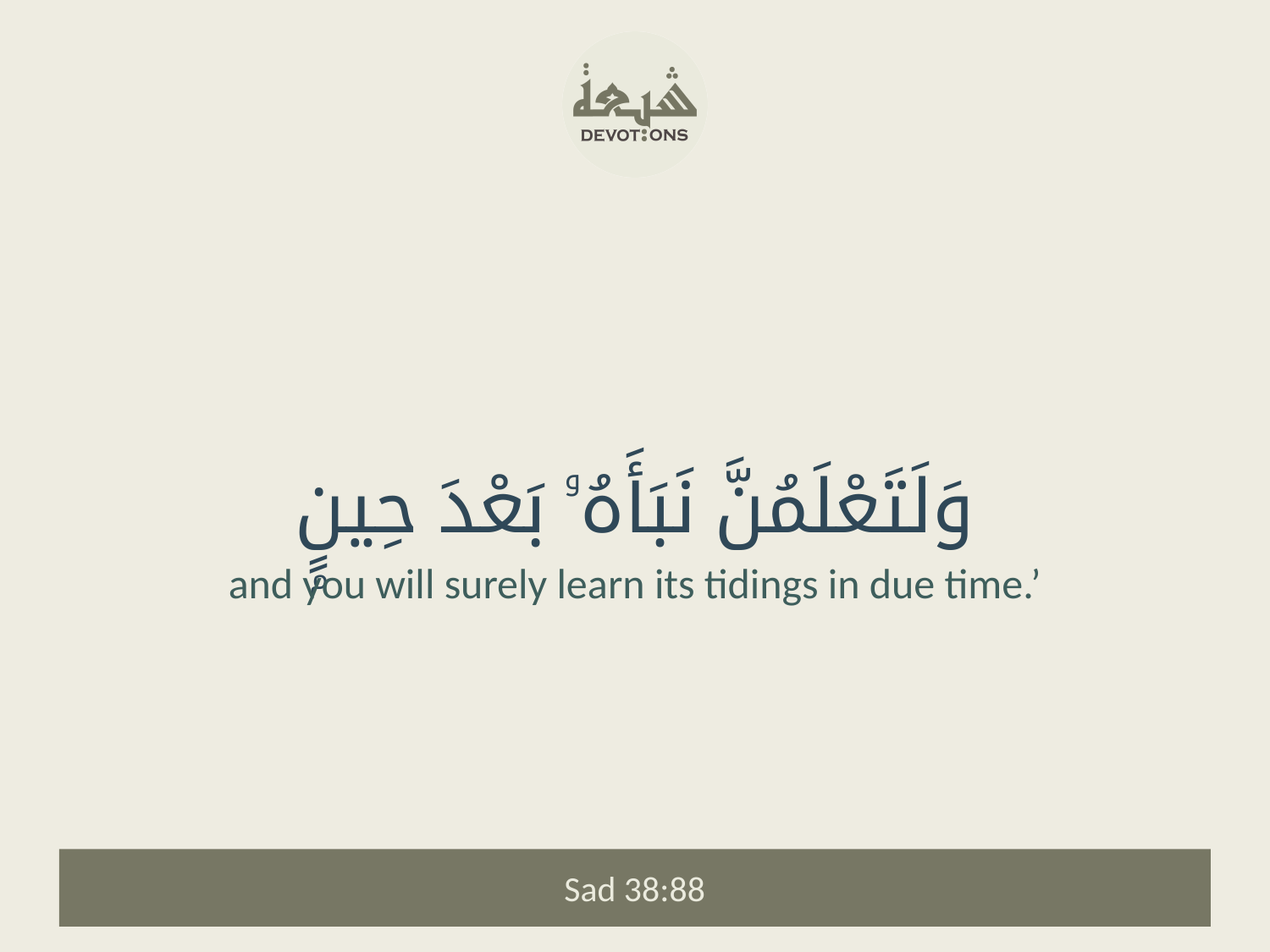

وَلَتَعْلَمُنَّ نَبَأَهُۥ بَعْدَ حِينٍۭ
and you will surely learn its tidings in due time.’
Sad 38:88